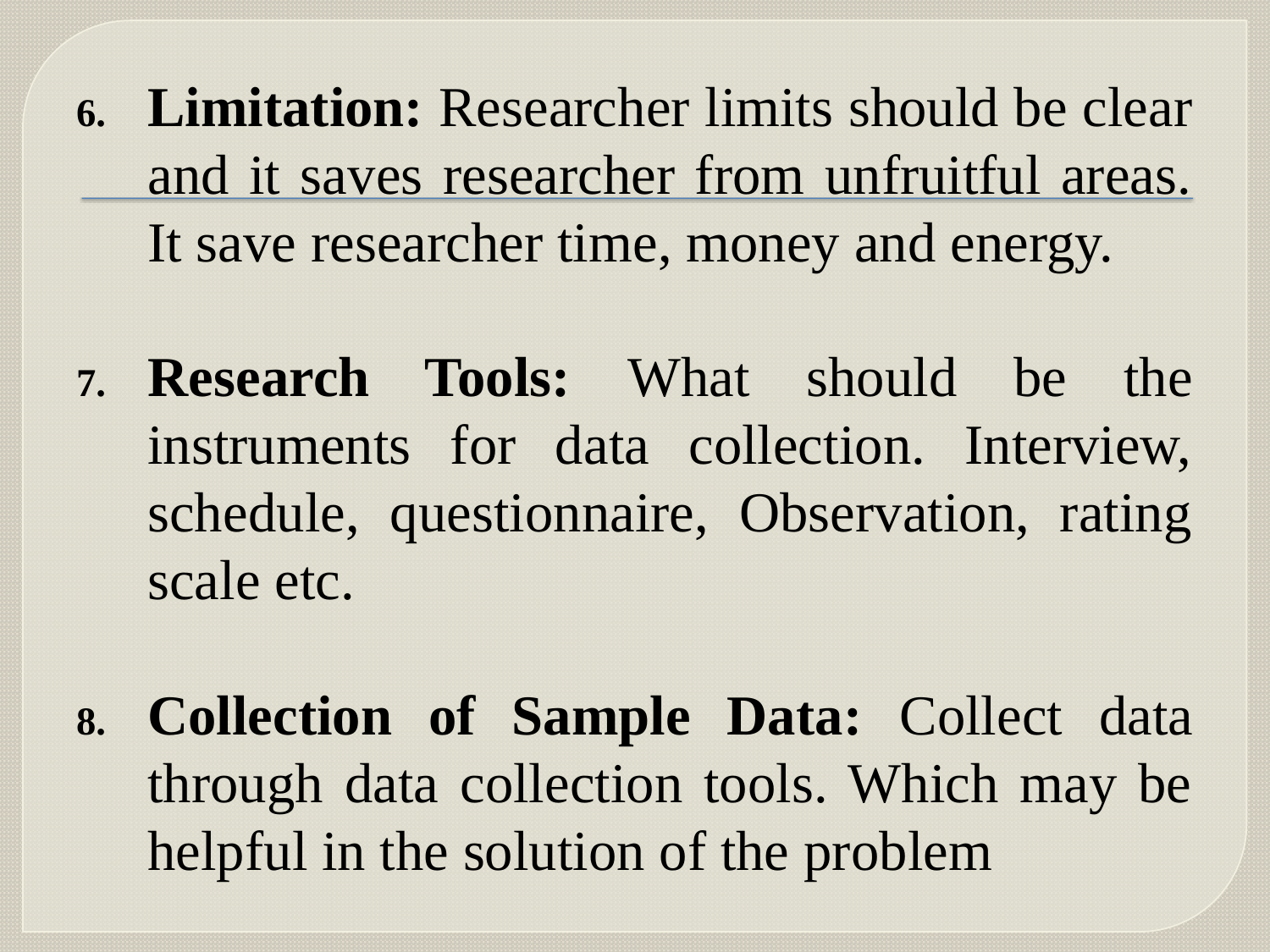

Limitation: Researcher limits should be clear and it saves researcher from unfruitful areas. It save researcher time, money and energy.

Research Tools: What should be the instruments for data collection. Interview, schedule, questionnaire, Observation, rating scale etc.

Collection of Sample Data: Collect data through data collection tools. Which may be helpful in the solution of the problem